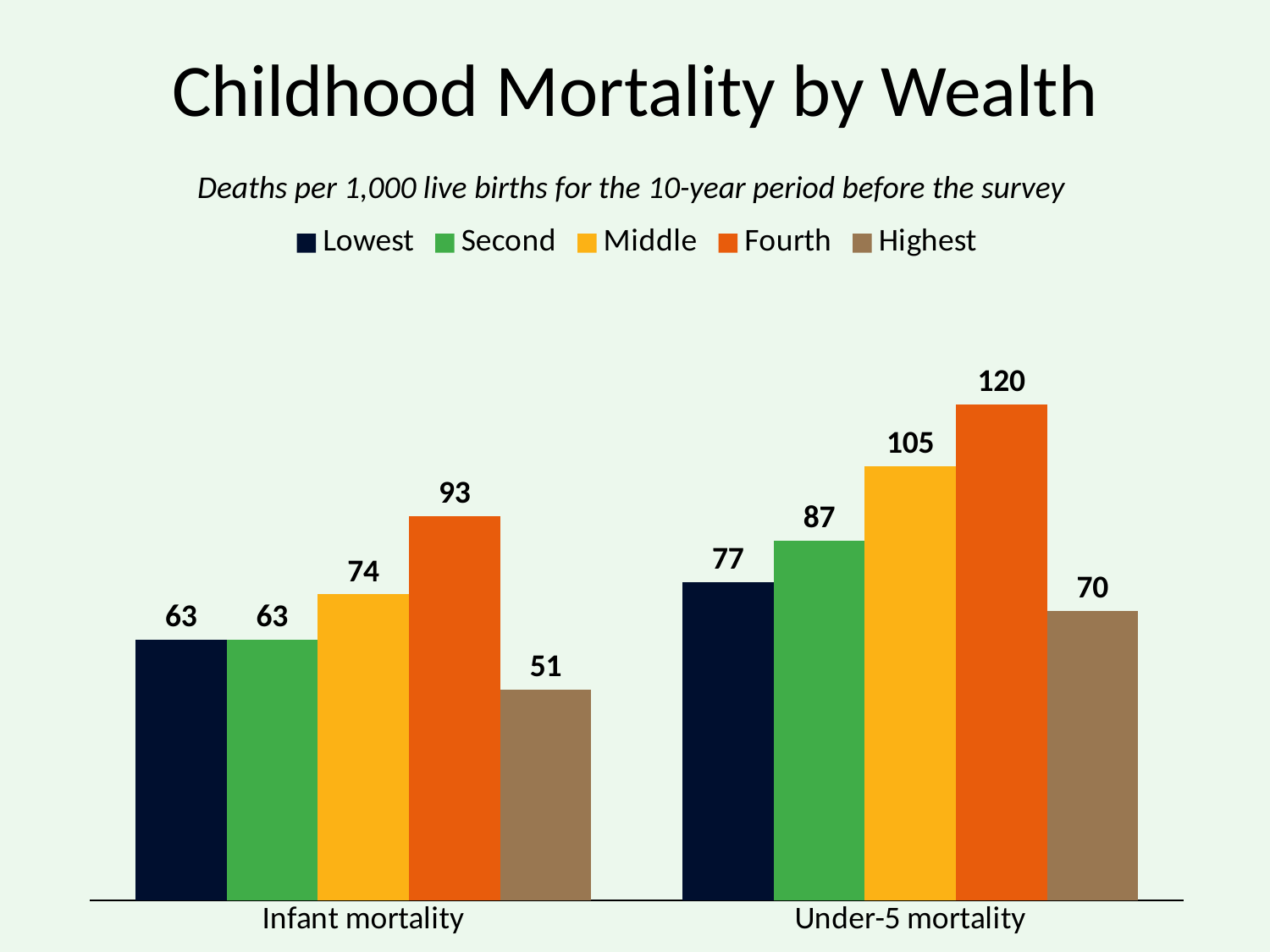

# Childhood Mortality by Wealth
Deaths per 1,000 live births for the 10-year period before the survey

### Chart

| Category | Lowest | Second | Middle | Fourth | Highest |
|---|---|---|---|---|---|
| Infant mortality | 63.0 | 63.0 | 74.0 | 93.0 | 51.0 |
| Under-5 mortality | 77.0 | 87.0 | 105.0 | 120.0 | 70.0 |